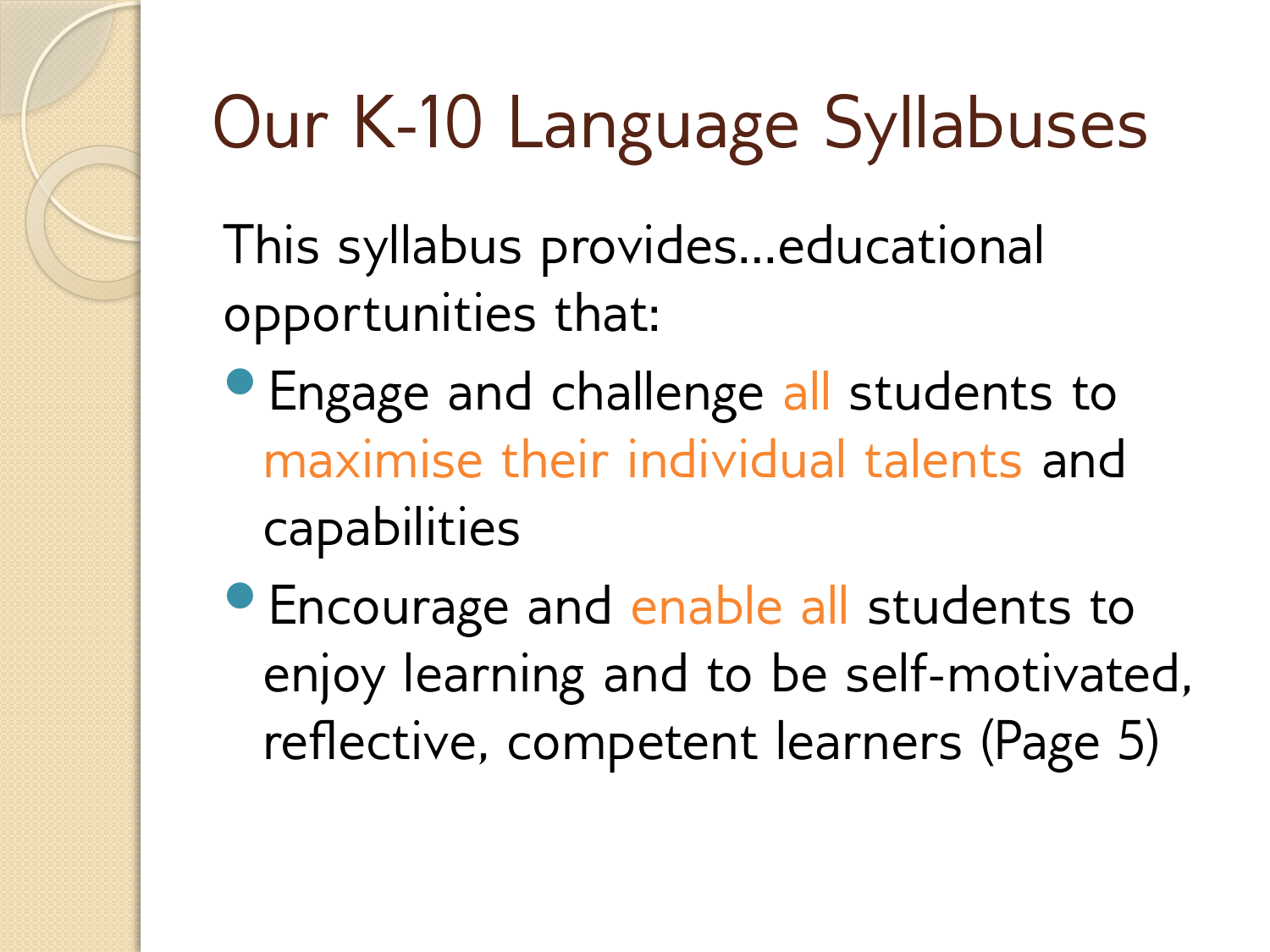

# Our K-10 Language Syllabuses
This syllabus provides…educational opportunities that:
Engage and challenge all students to maximise their individual talents and capabilities
Encourage and enable all students to enjoy learning and to be self-motivated, reflective, competent learners (Page 5)